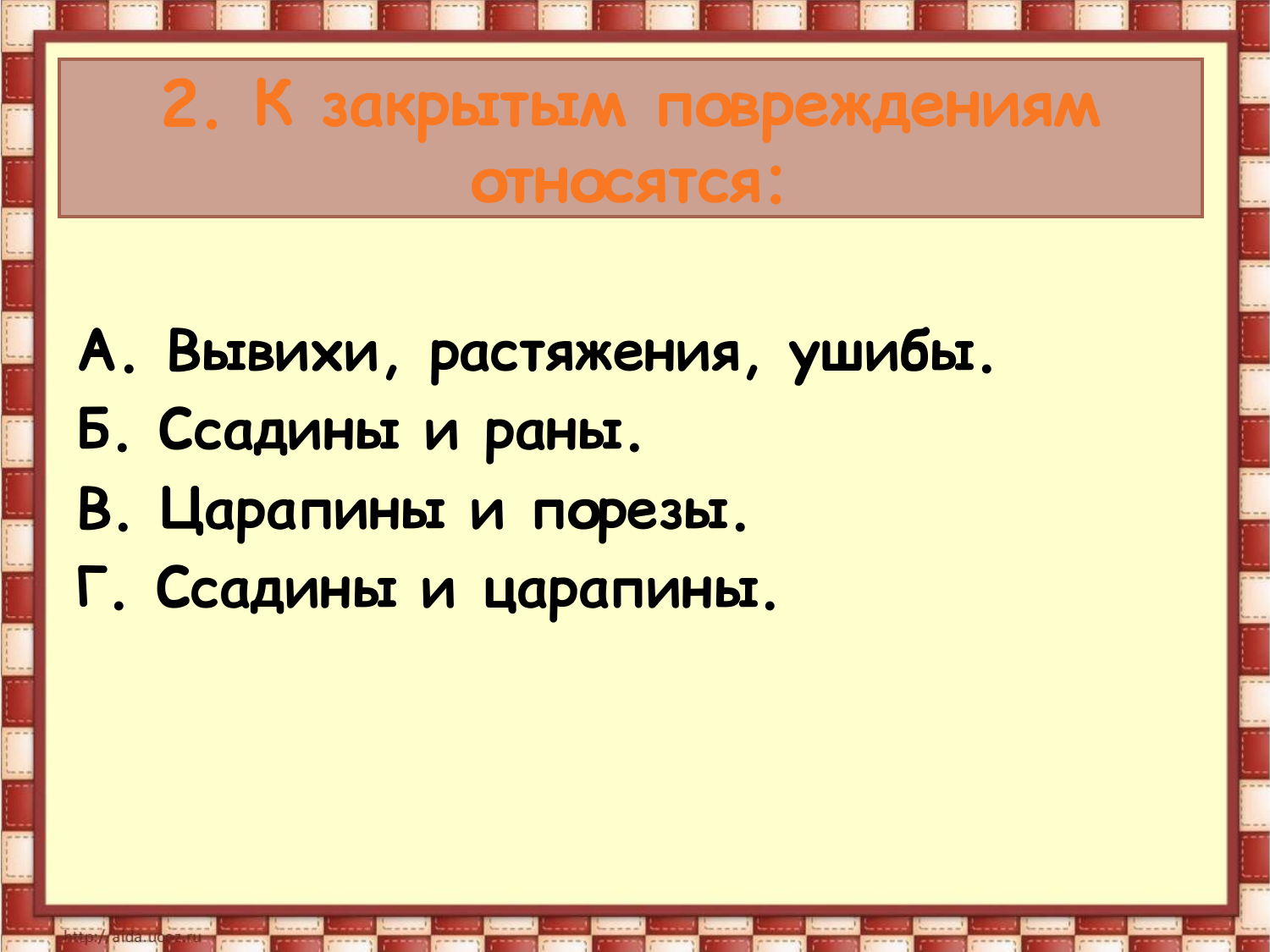

# 2. К закрытым повреждениям относятся:
А. Вывихи, растяжения, ушибы.
Б. Ссадины и раны.
В. Царапины и порезы.
Г. Ссадины и царапины.